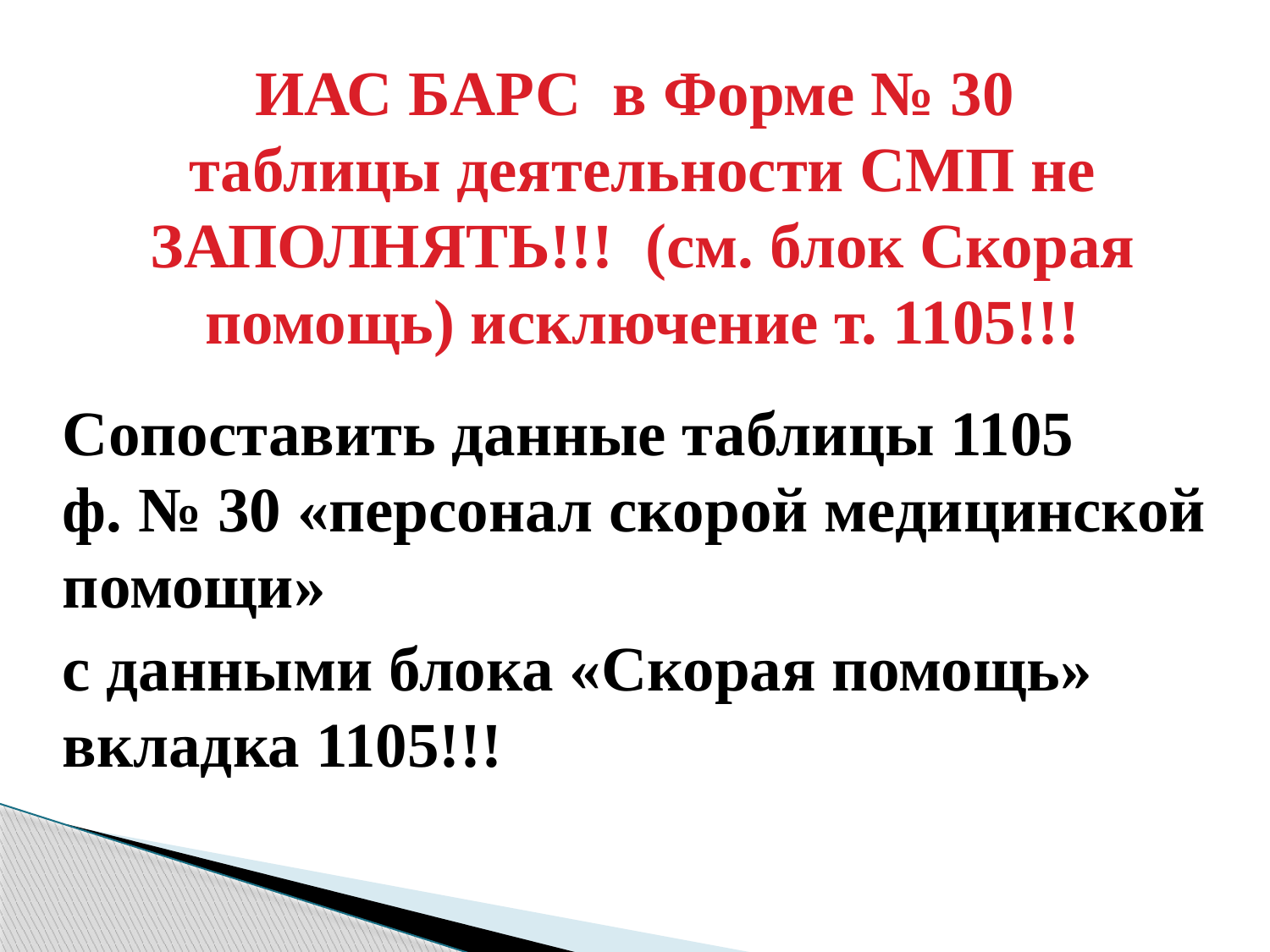

ИАС БАРС  в Форме № 30
таблицы деятельности СМП не ЗАПОЛНЯТЬ!!!  (см. блок Скорая помощь) исключение т. 1105!!!

Сопоставить данные таблицы 1105
ф. № 30 «персонал скорой медицинской помощи»
с данными блока «Скорая помощь» вкладка 1105!!!